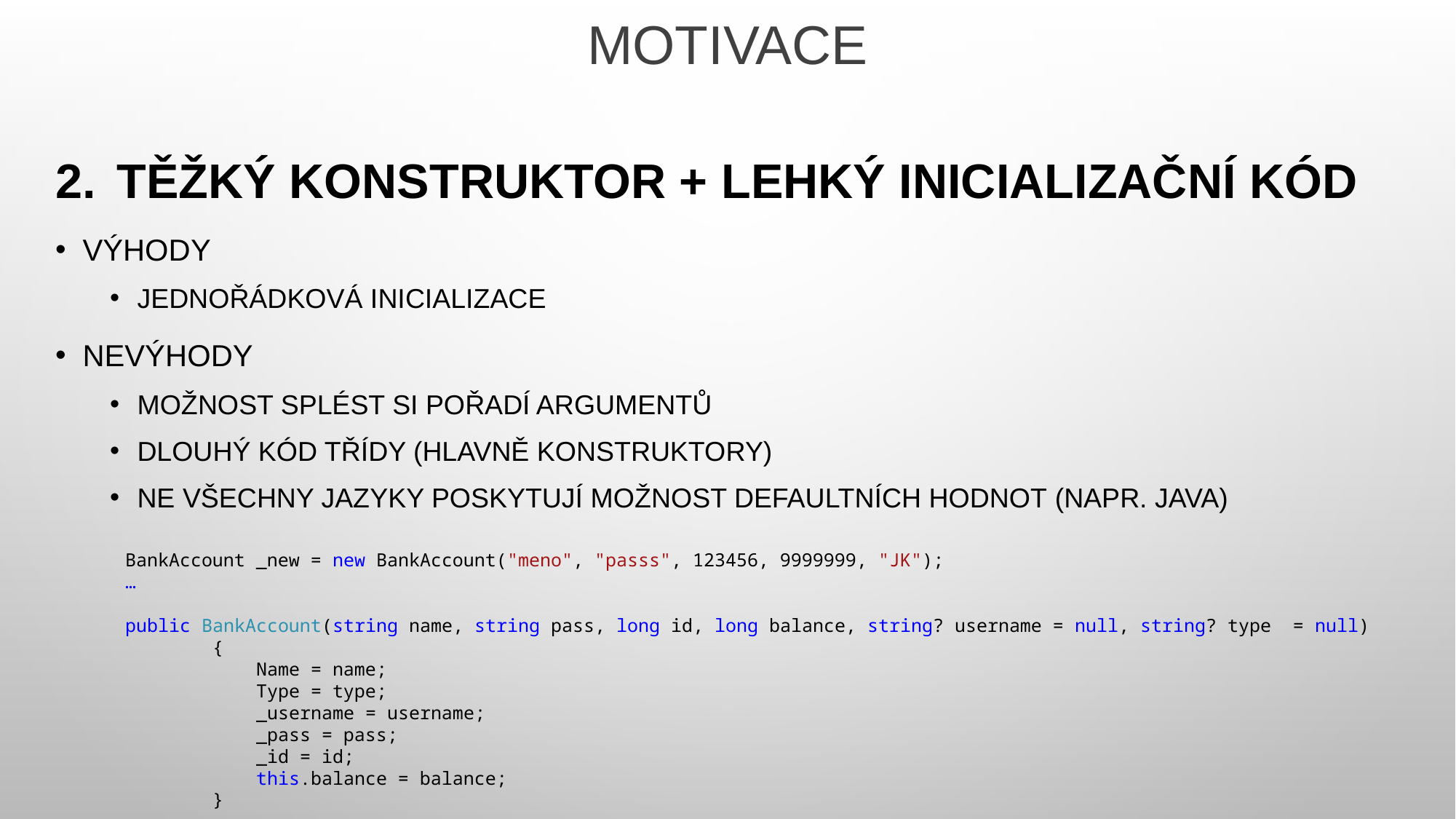

# MoTivace
Těžký konstruktor + lehký inicializační kód
Výhody
Jednořádková inicializace
Nevýhody
Možnost splést si pořadí argumentů
Dlouhý kód třídy (hlavně konstruktory)
Ne všechny jazyky poskytují možnost defaultních hodnot (napr. JAVA)

BankAccount _new = new BankAccount("meno", "passs", 123456, 9999999, "JK");
…

public BankAccount(string name, string pass, long id, long balance, string? username = null, string? type  = null)
        {
            Name = name;
            Type = type;
            _username = username;
            _pass = pass;
            _id = id;
            this.balance = balance;
        }